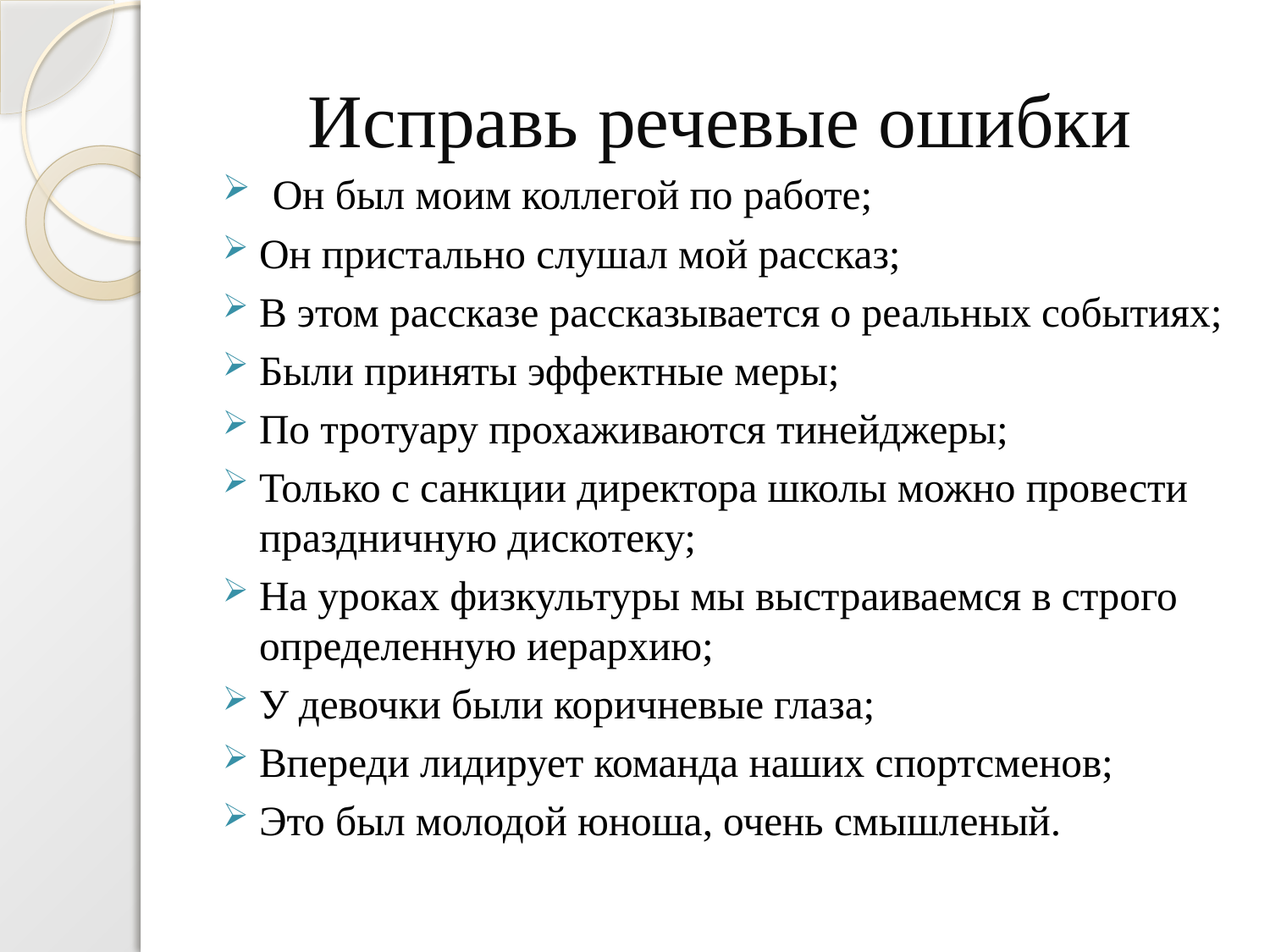

# Исправь речевые ошибки
 Он был моим коллегой по работе;
Он пристально слушал мой рассказ;
В этом рассказе рассказывается о реальных событиях;
Были приняты эффектные меры;
По тротуару прохаживаются тинейджеры;
Только с санкции директора школы можно провести праздничную дискотеку;
На уроках физкультуры мы выстраиваемся в строго определенную иерархию;
У девочки были коричневые глаза;
Впереди лидирует команда наших спортсменов;
Это был молодой юноша, очень смышленый.